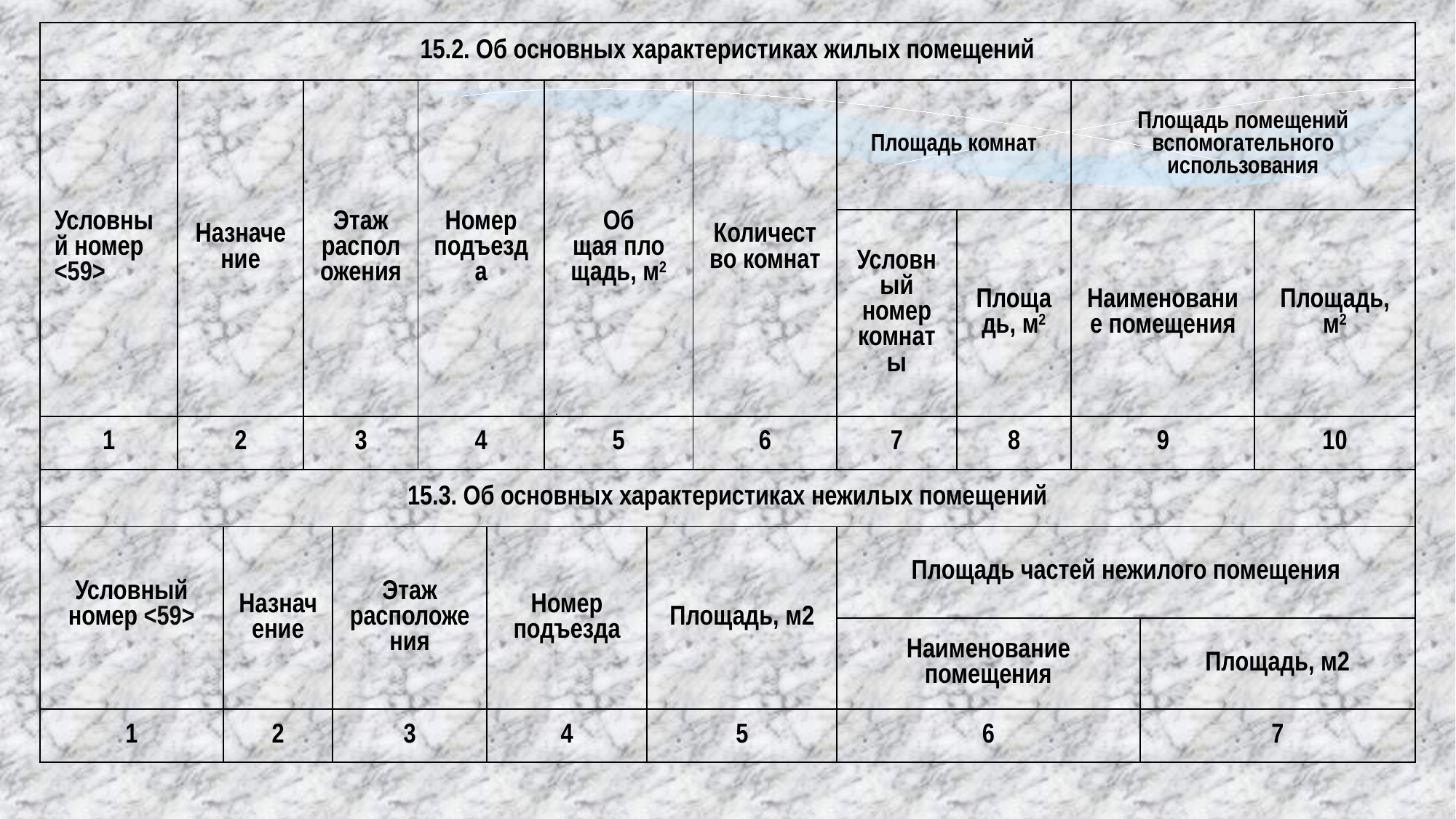

| 15.2. Об основных характеристиках жилых помещений |  |  |  |  |  |  |  |  |  |  |  |  |  |  |
| --- | --- | --- | --- | --- | --- | --- | --- | --- | --- | --- | --- | --- | --- | --- |
| Условный номер <59> | Назначение |  | Этаж расположения |  | Номер подъезда |  | Об щая пло щадь, м2 |  | Количество комнат | Площадь комнат |  | Площадь помещений вспомогательного использования |  |  |
|  |  |  |  |  |  |  |  |  |  | Условный номер комнаты | Площадь, м2 | Наименование помещения |  | Площадь, м2 |
| 1 | 2 |  | 3 |  | 4 |  | 5 |  | 6 | 7 | 8 | 9 |  | 10 |
| 15.3. Об основных характеристиках нежилых помещений |  |  |  |  |  |  |  |  |  |  |  |  |  |  |
| Условный номер <59> |  | Назначение |  | Этаж расположения |  | Номер подъезда |  | Площадь, м2 |  | Площадь частей нежилого помещения |  |  |  |  |
|  |  |  |  |  |  |  |  |  |  | Наименование помещения |  |  | Площадь, м2 |  |
| 1 |  | 2 |  | 3 |  | 4 |  | 5 |  | 6 |  |  | 7 |  |